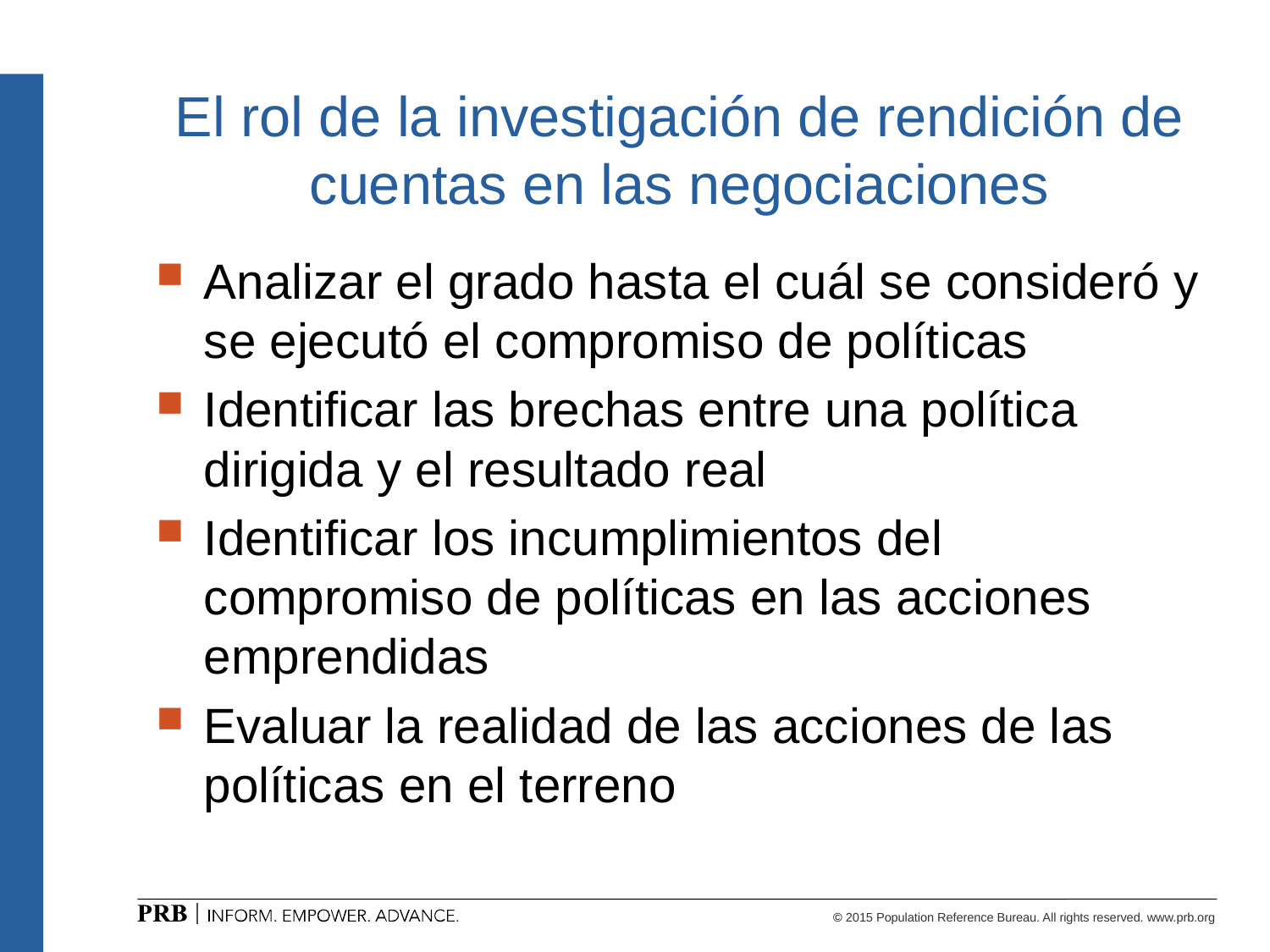

# El rol de la investigación de rendición de cuentas en las negociaciones
Analizar el grado hasta el cuál se consideró y se ejecutó el compromiso de políticas
Identificar las brechas entre una política dirigida y el resultado real
Identificar los incumplimientos del compromiso de políticas en las acciones emprendidas
Evaluar la realidad de las acciones de las políticas en el terreno